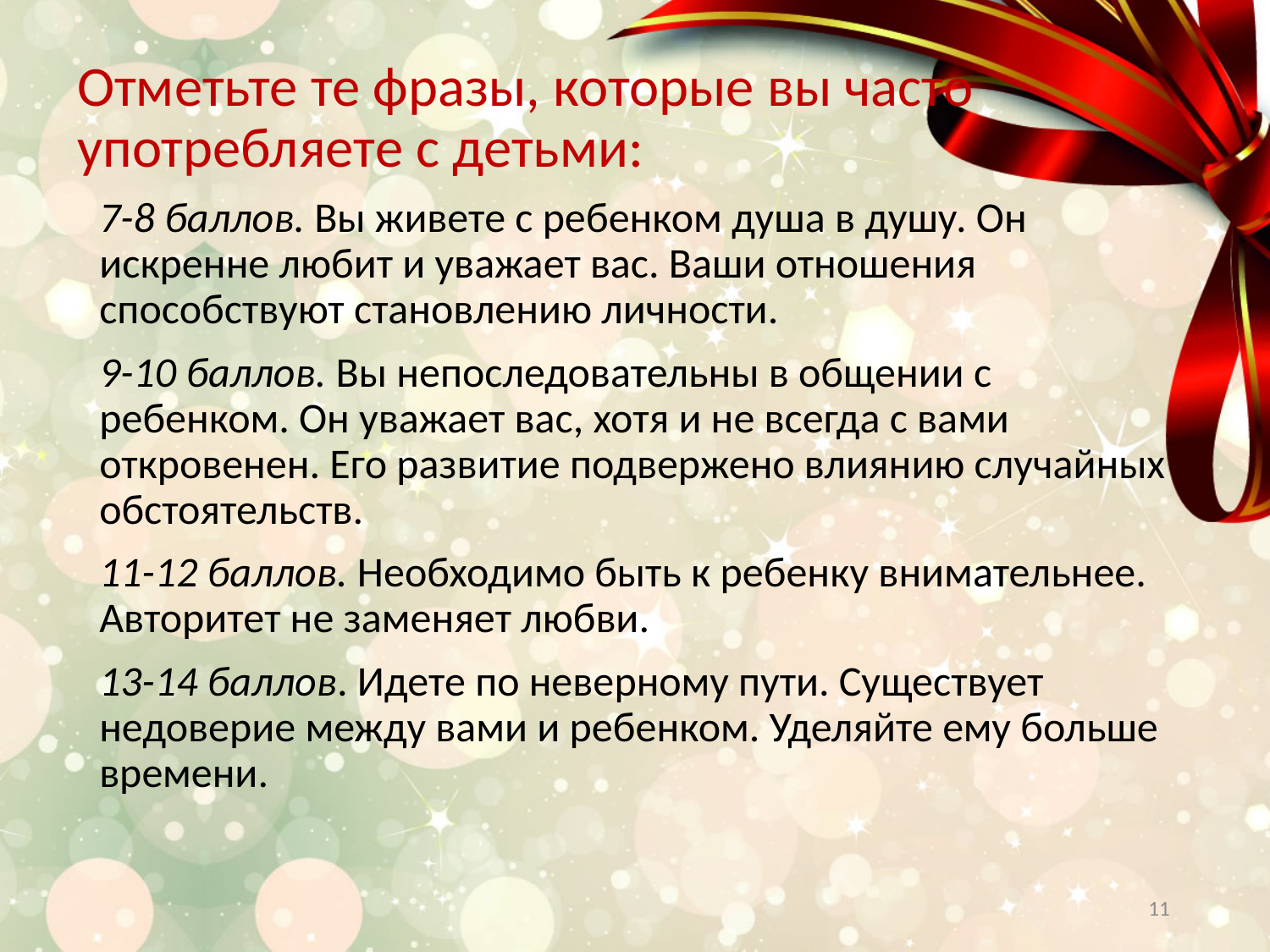

# Отметьте те фразы, которые вы часто употребляете с детьми:
7-8 баллов. Вы живете с ребенком душа в душу. Он искренне любит и уважает вас. Ваши отношения способствуют становлению личности.
9-10 баллов. Вы непоследовательны в общении с ребенком. Он уважает вас, хотя и не всегда с вами откровенен. Его развитие подвержено влиянию случайных обстоятельств.
11-12 баллов. Необходимо быть к ребенку внимательнее. Авторитет не заменяет любви.
13-14 баллов. Идете по неверному пути. Существует недоверие между вами и ребенком. Уделяйте ему больше времени.

11